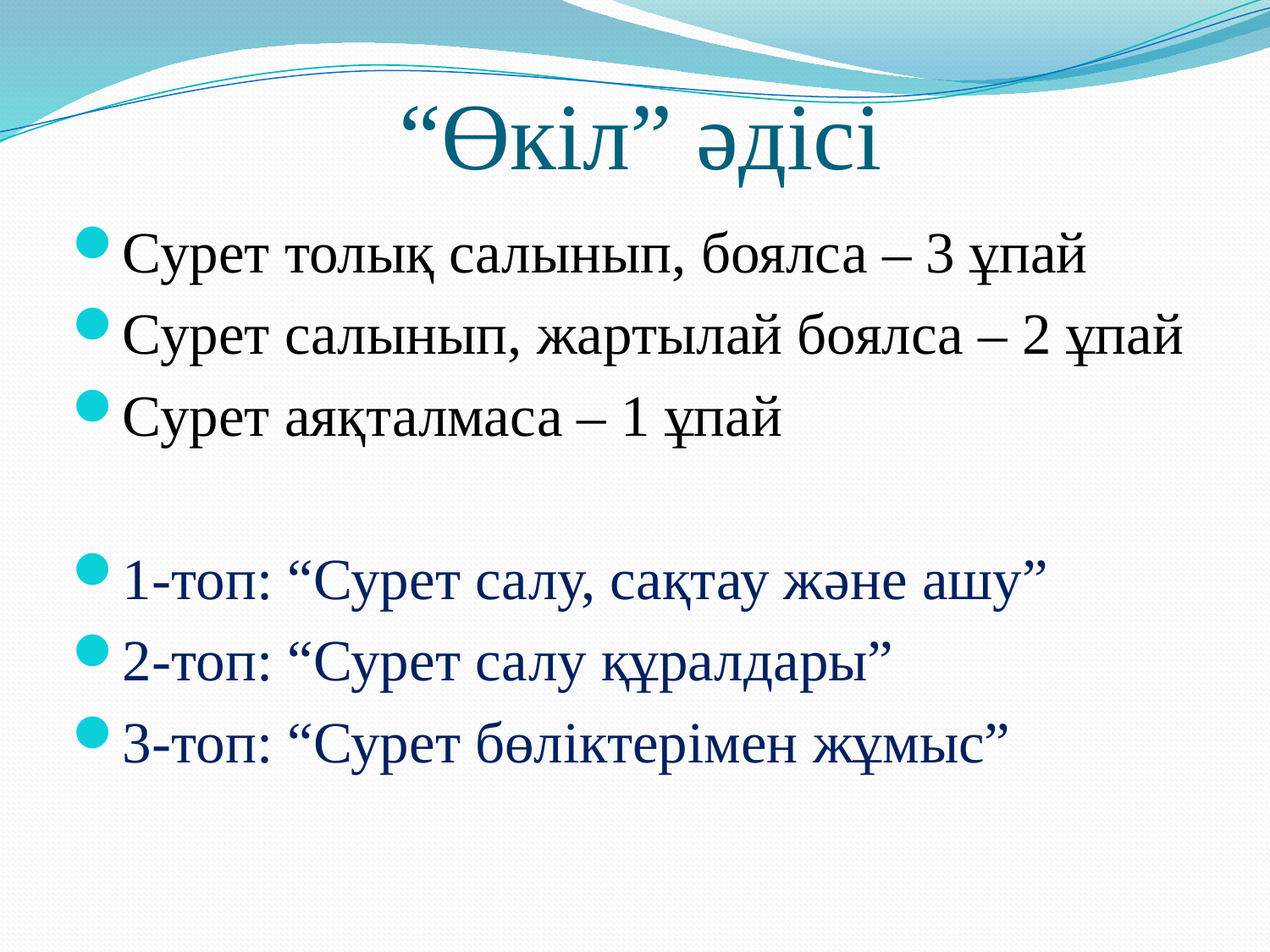

# “Өкіл” әдісі
Сурет толық салынып, боялса – 3 ұпай
Сурет салынып, жартылай боялса – 2 ұпай
Сурет аяқталмаса – 1 ұпай

1-топ: “Сурет салу, сақтау және ашу”
2-топ: “Сурет салу құралдары”
3-топ: “Сурет бөліктерімен жұмыс”